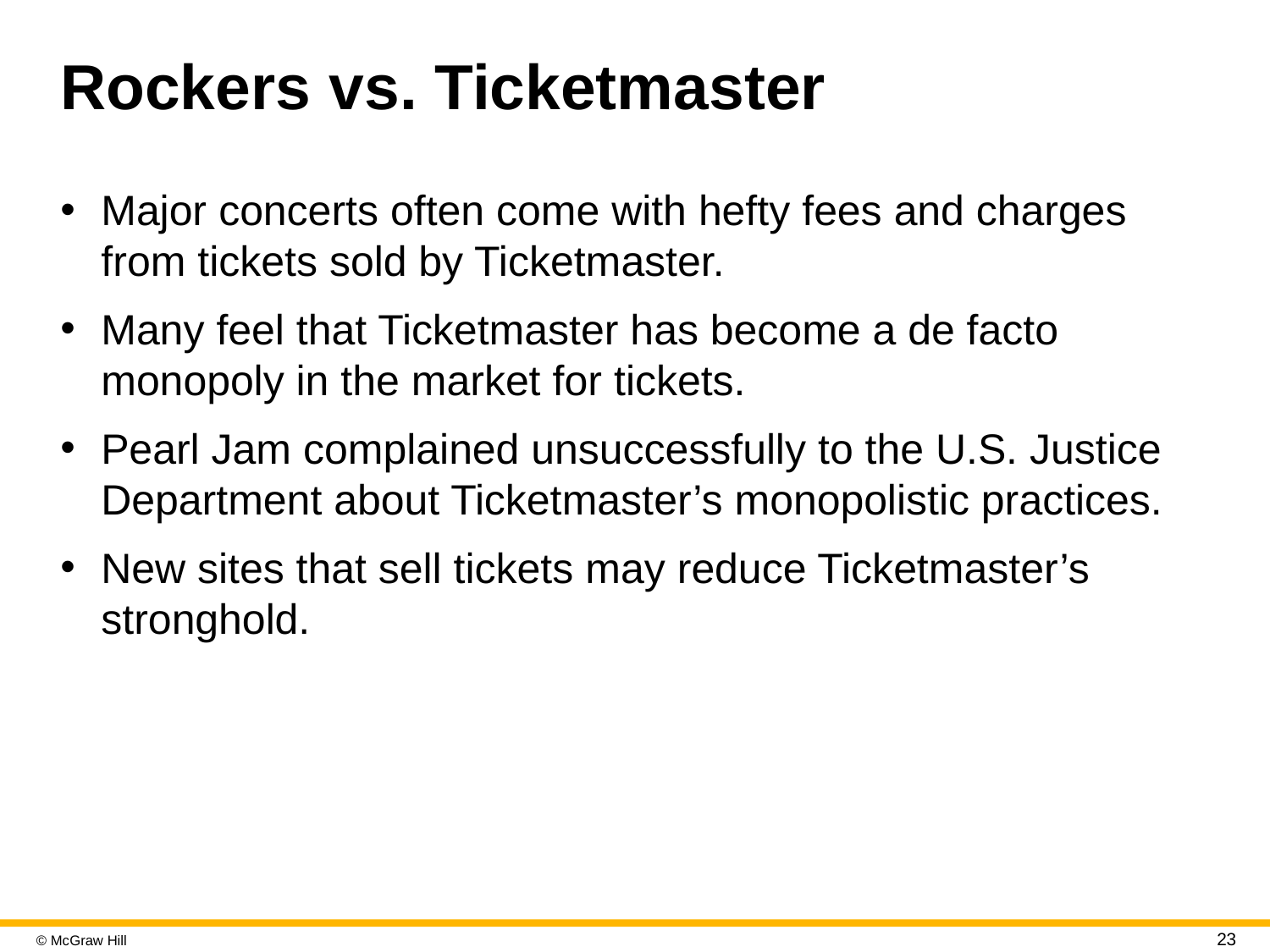

# Rockers v s. Ticketmaster
Major concerts often come with hefty fees and charges from tickets sold by Ticketmaster.
Many feel that Ticketmaster has become a de facto monopoly in the market for tickets.
Pearl Jam complained unsuccessfully to the U.S. Justice Department about Ticketmaster’s monopolistic practices.
New sites that sell tickets may reduce Ticketmaster’s stronghold.